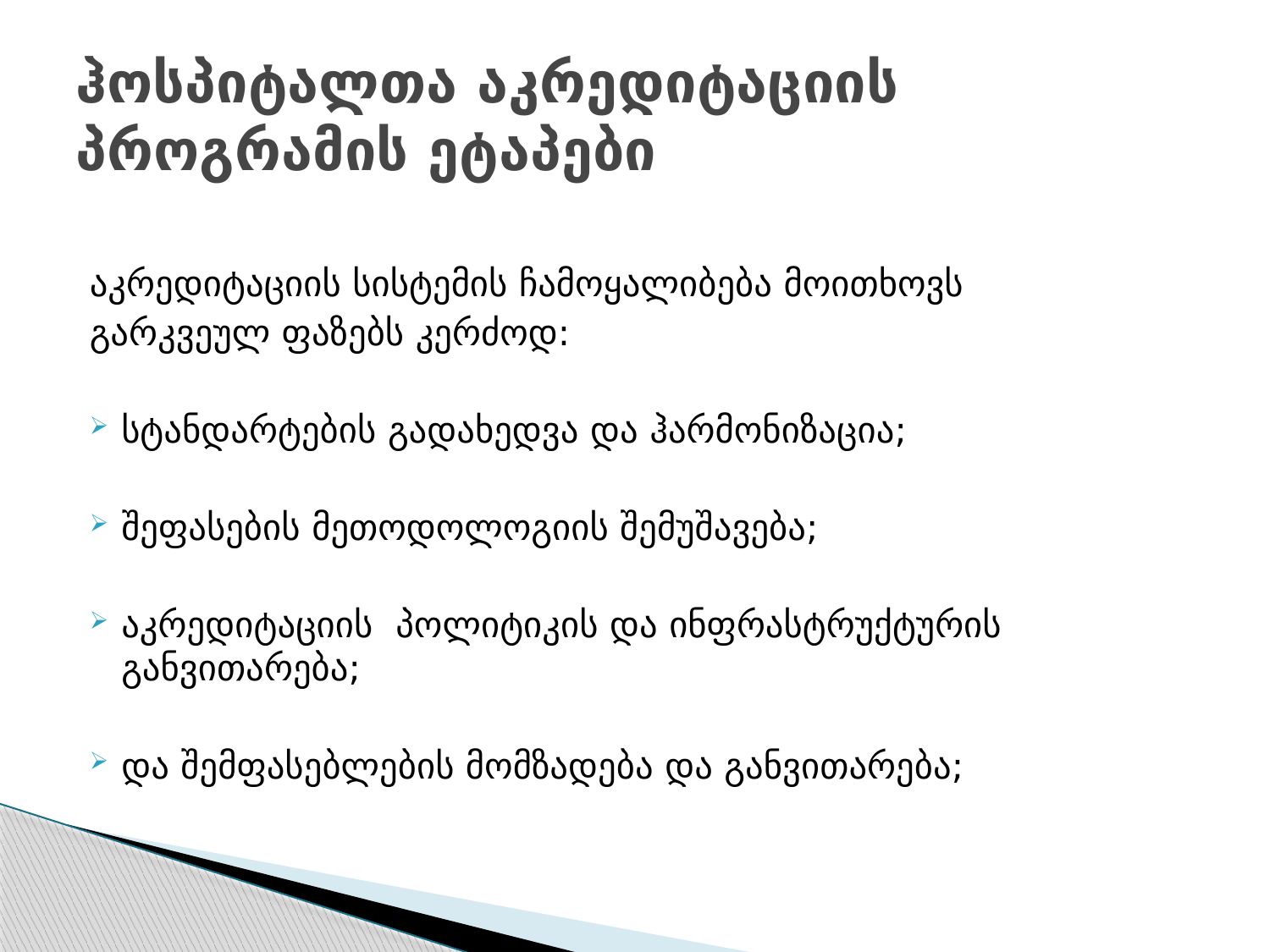

# ჰოსპიტალთა აკრედიტაციის პროგრამის ეტაპები

აკრედიტაციის სისტემის ჩამოყალიბება მოითხოვს
გარკვეულ ფაზებს კერძოდ:

სტანდარტების გადახედვა და ჰარმონიზაცია;

შეფასების მეთოდოლოგიის შემუშავება;

აკრედიტაციის  პოლიტიკის და ინფრასტრუქტურის განვითარება;

და შემფასებლების მომზადება და განვითარება;